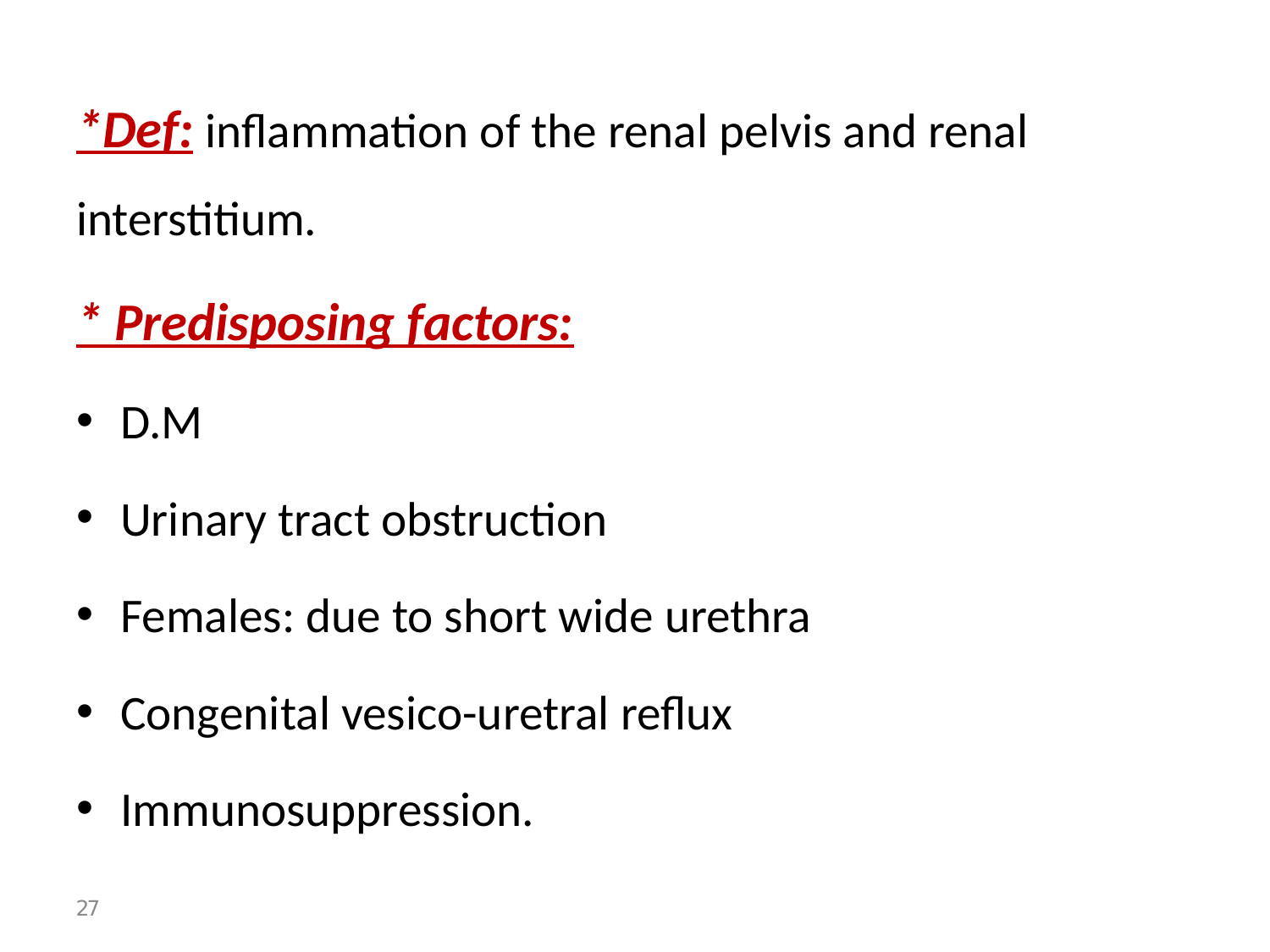

*Def: inflammation of the renal pelvis and renal interstitium.
* Predisposing factors:
D.M
Urinary tract obstruction
Females: due to short wide urethra
Congenital vesico-uretral reflux
Immunosuppression.

27